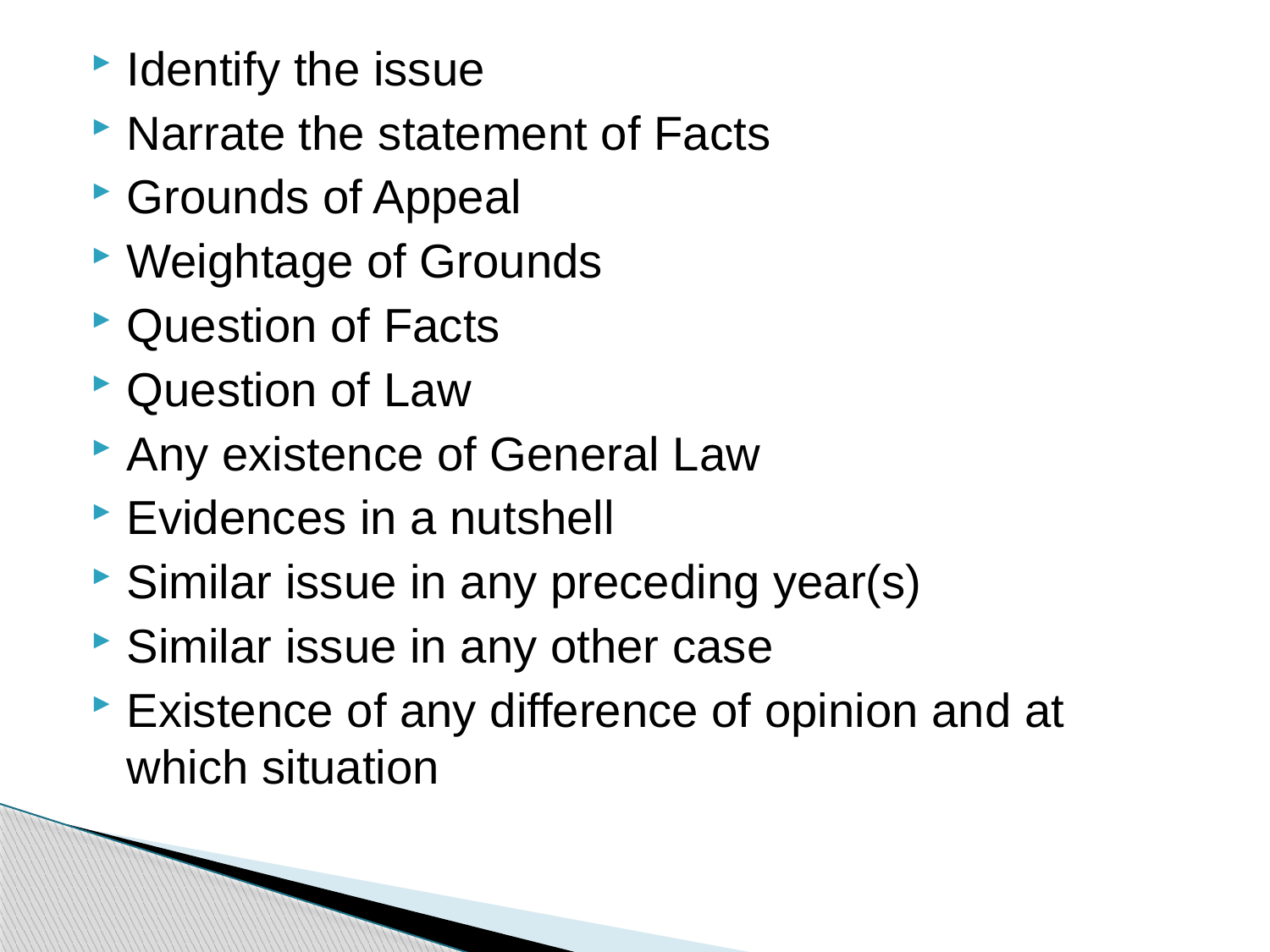

Identify the issue
Narrate the statement of Facts
Grounds of Appeal
Weightage of Grounds
Question of Facts
Question of Law
Any existence of General Law
Evidences in a nutshell
Similar issue in any preceding year(s)
Similar issue in any other case
Existence of any difference of opinion and at which situation